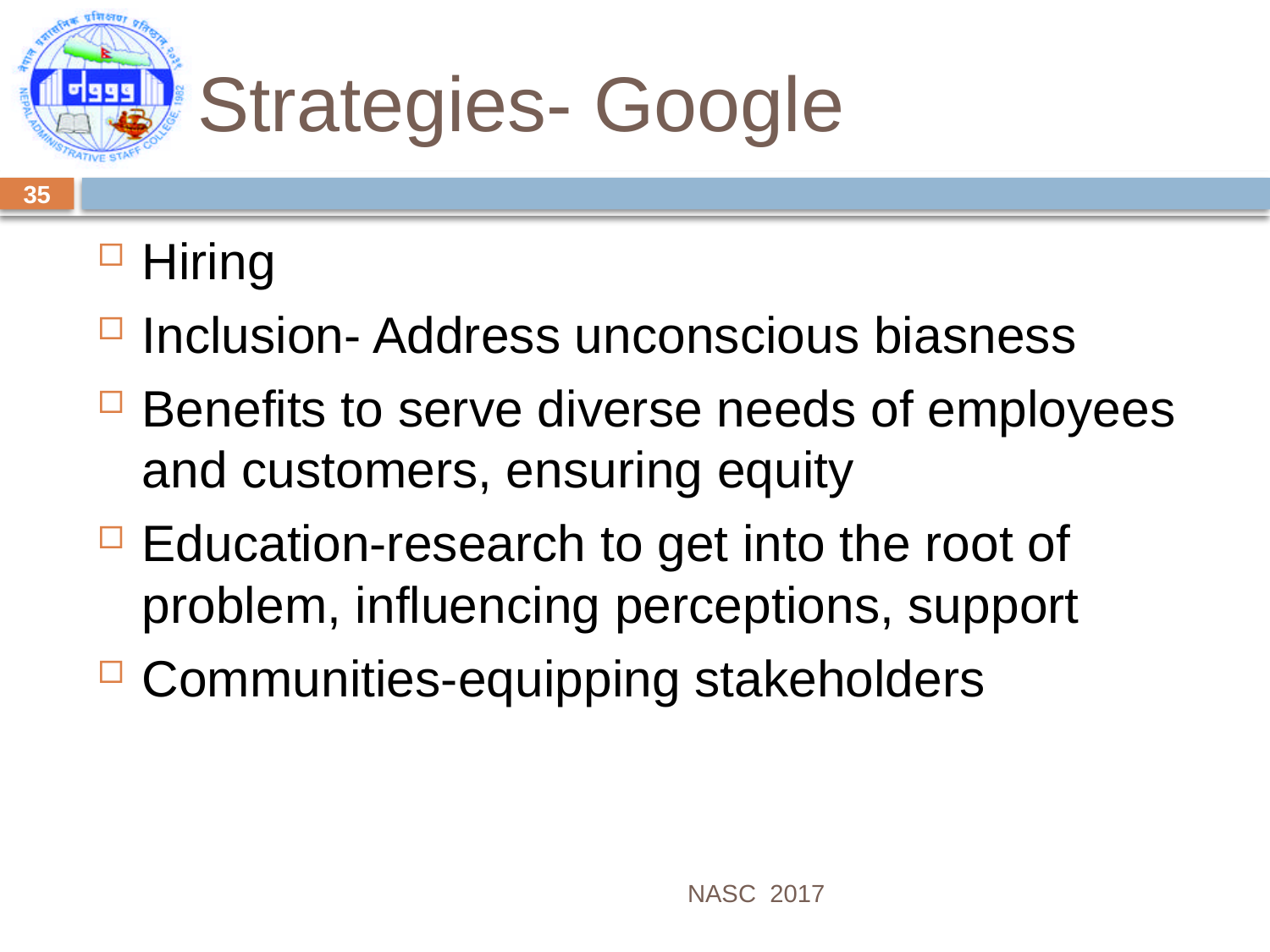

# Strategies- Google
35
Hiring
Inclusion- Address unconscious biasness
Benefits to serve diverse needs of employees and customers, ensuring equity
Education-research to get into the root of problem, influencing perceptions, support
Communities-equipping stakeholders

NASC  2017